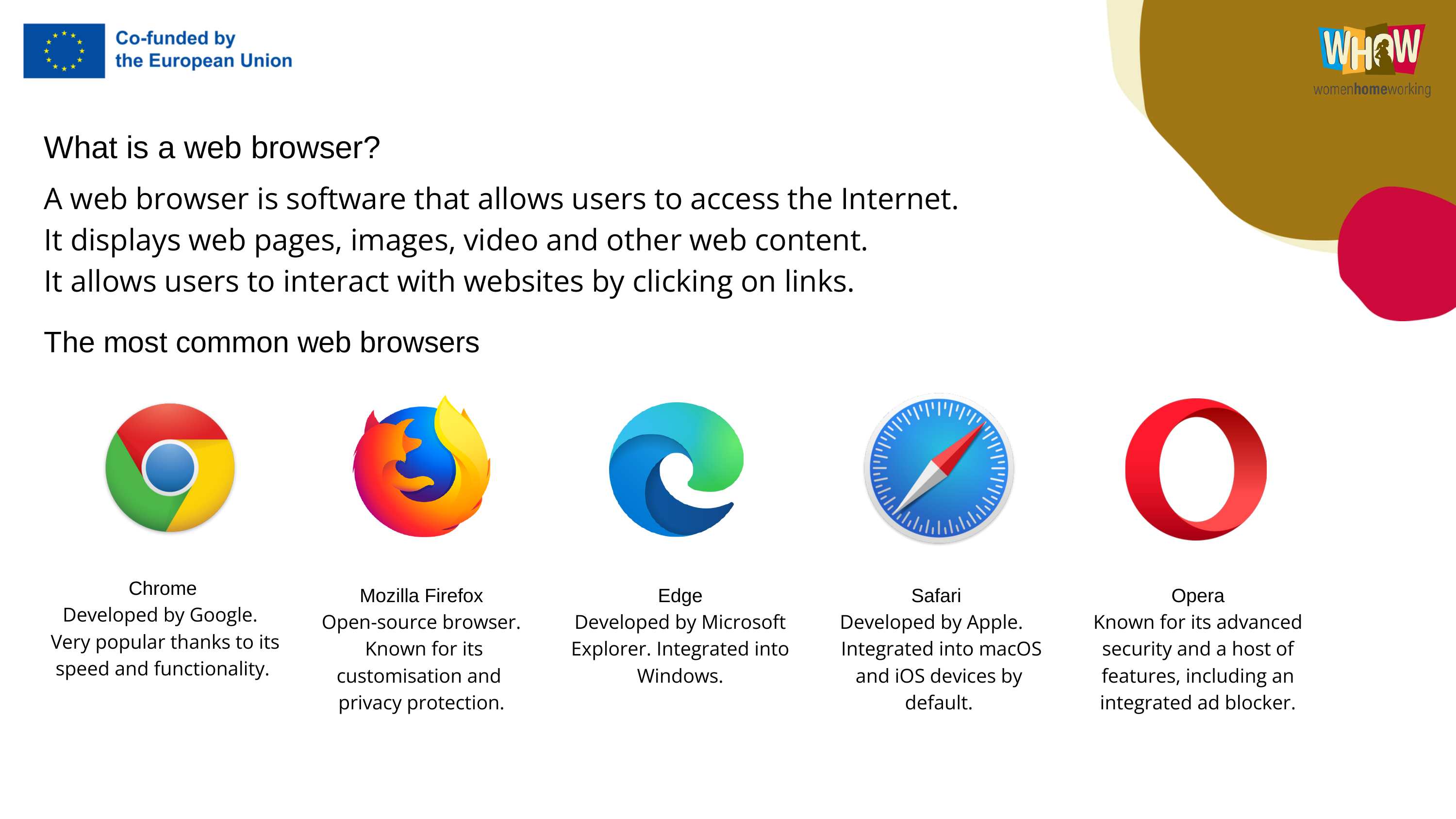

What is a web browser?
A web browser is software that allows users to access the Internet.
It displays web pages, images, video and other web content.
It allows users to interact with websites by clicking on links.
The most common web browsers

Chrome
Developed by Google.
 Very popular thanks to its speed and functionality.
Mozilla Firefox
Open-source browser.
 Known for its customisation and
privacy protection.
Edge
Developed by Microsoft Explorer. Integrated into Windows.

Safari
Developed by Apple.
 Integrated into macOS and iOS devices by default.

Opera
Known for its advanced security and a host of features, including an integrated ad blocker.